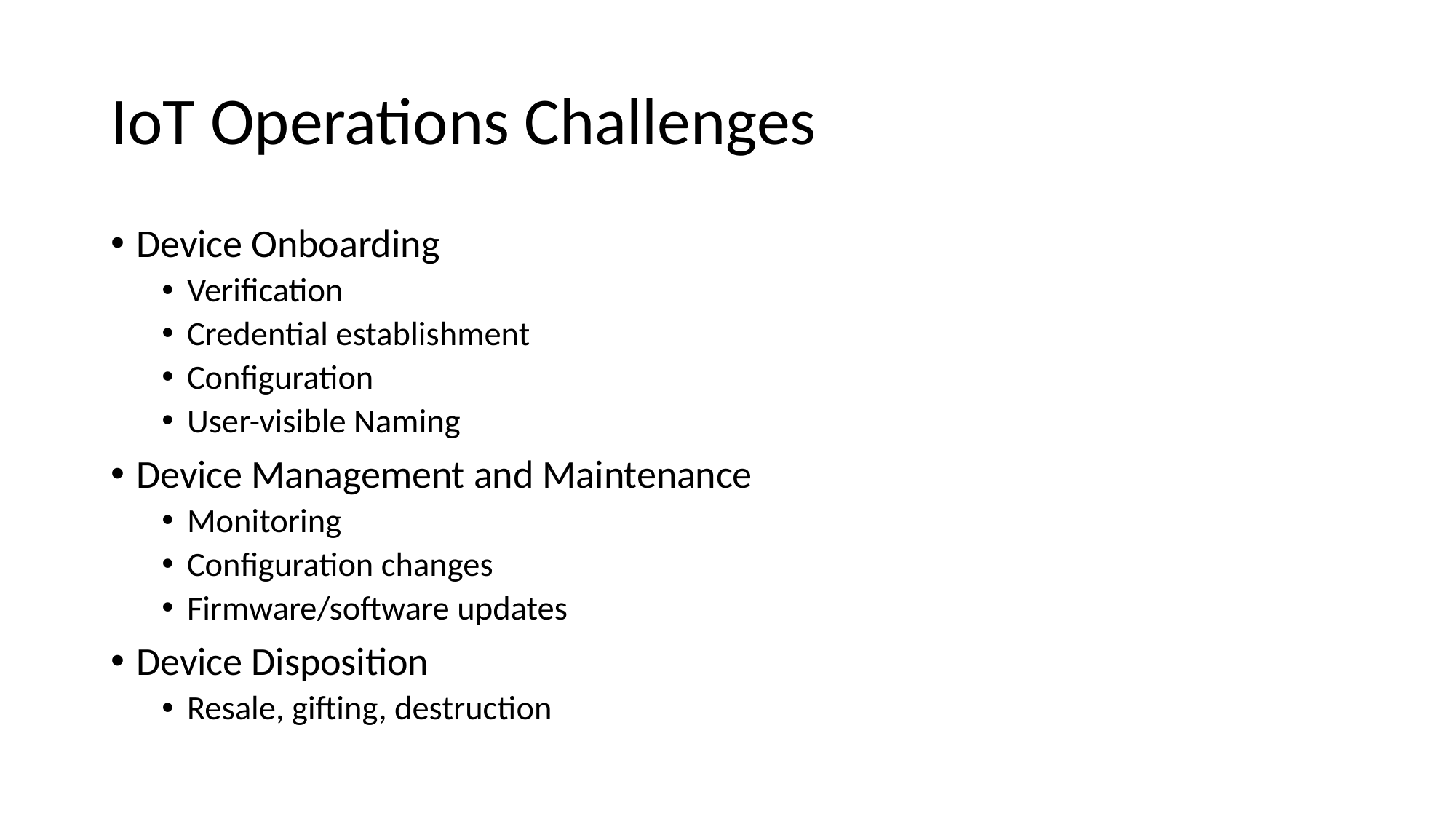

# IoT Operations Challenges
Device Onboarding
Verification
Credential establishment
Configuration
User-visible Naming
Device Management and Maintenance
Monitoring
Configuration changes
Firmware/software updates
Device Disposition
Resale, gifting, destruction